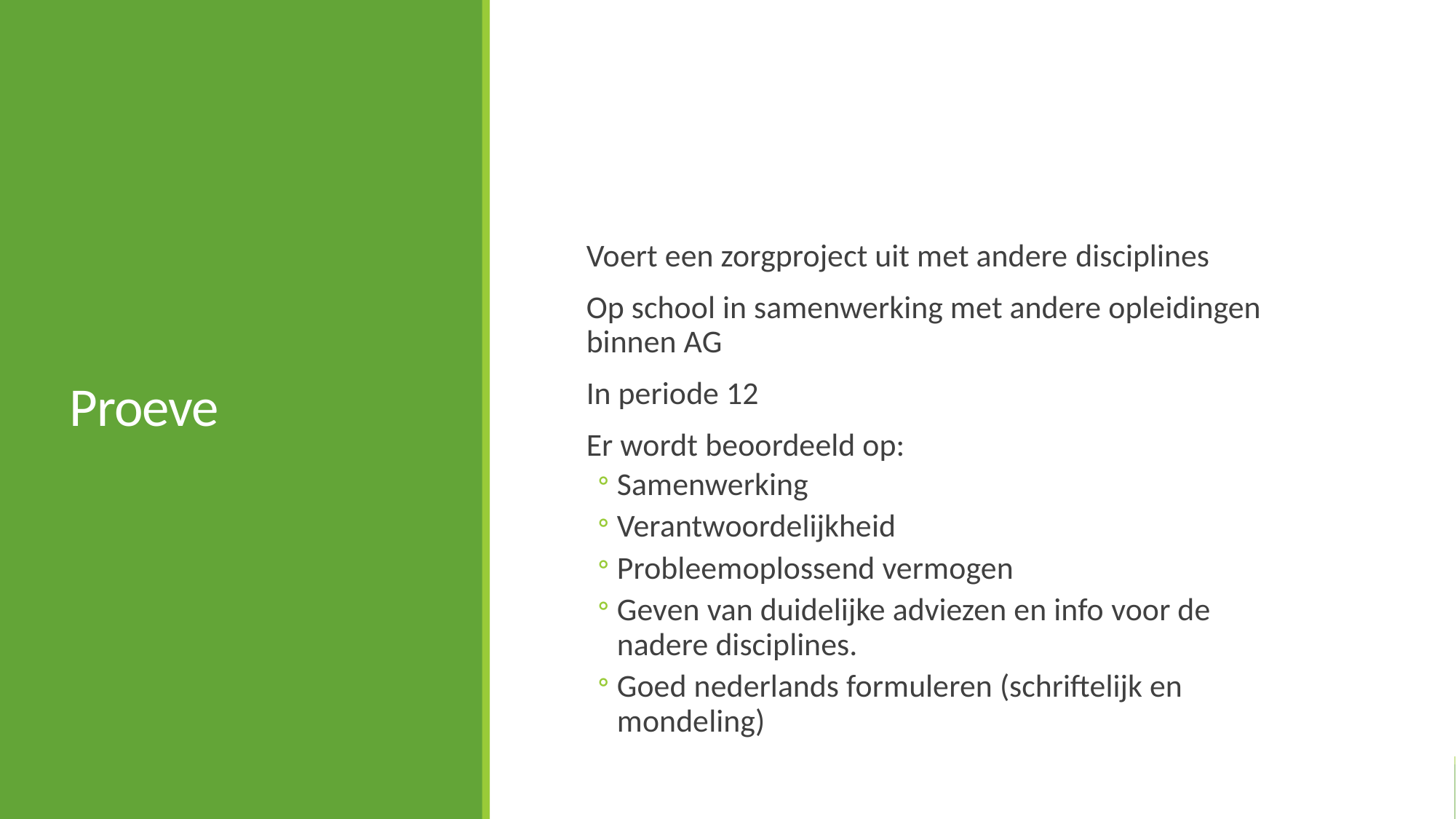

# Proeve

Voert een zorgproject uit met andere disciplines
Op school in samenwerking met andere opleidingen binnen AG
In periode 12
Er wordt beoordeeld op:
Samenwerking
Verantwoordelijkheid
Probleemoplossend vermogen
Geven van duidelijke adviezen en info voor de nadere disciplines.
Goed nederlands formuleren (schriftelijk en mondeling)